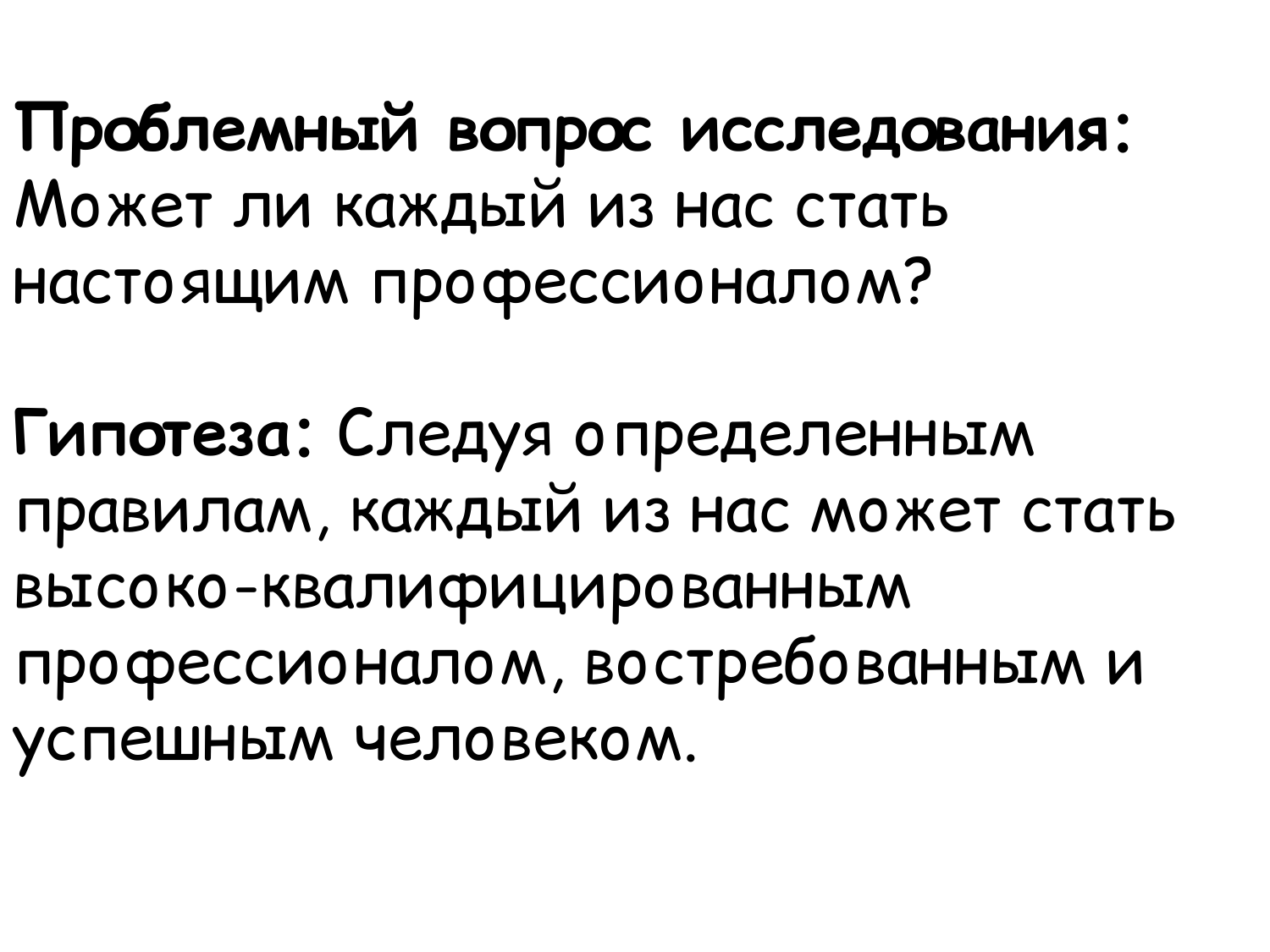

Проблемный вопрос исследования: Может ли каждый из нас стать настоящим профессионалом?

Гипотеза: Следуя определенным правилам, каждый из нас может стать высоко-квалифицированным профессионалом, востребованным и успешным человеком.